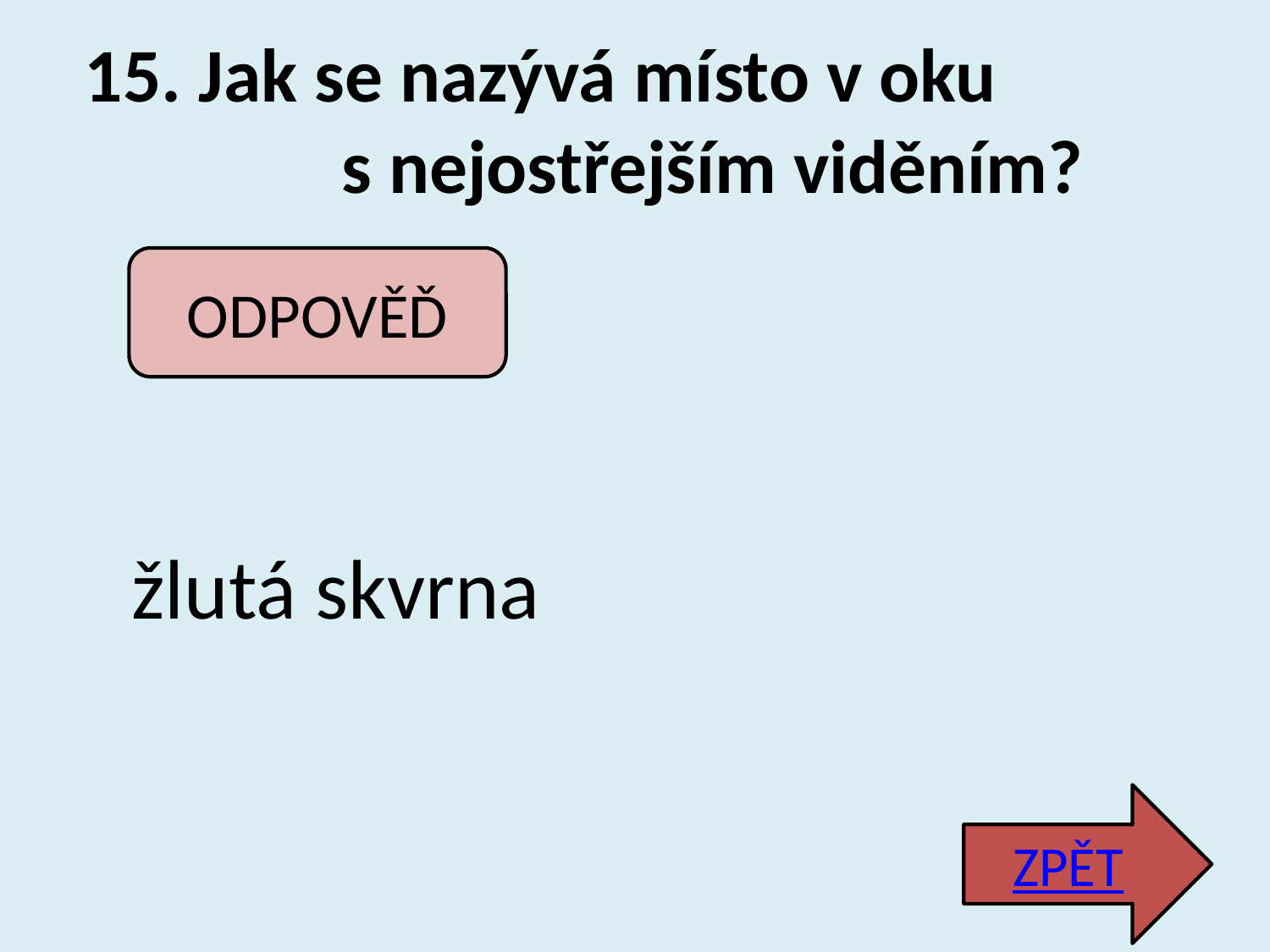

# 15. Jak se nazývá místo v oku                     s nejostřejším viděním?

ODPOVĚĎ

žlutá skvrna
ZPĚT